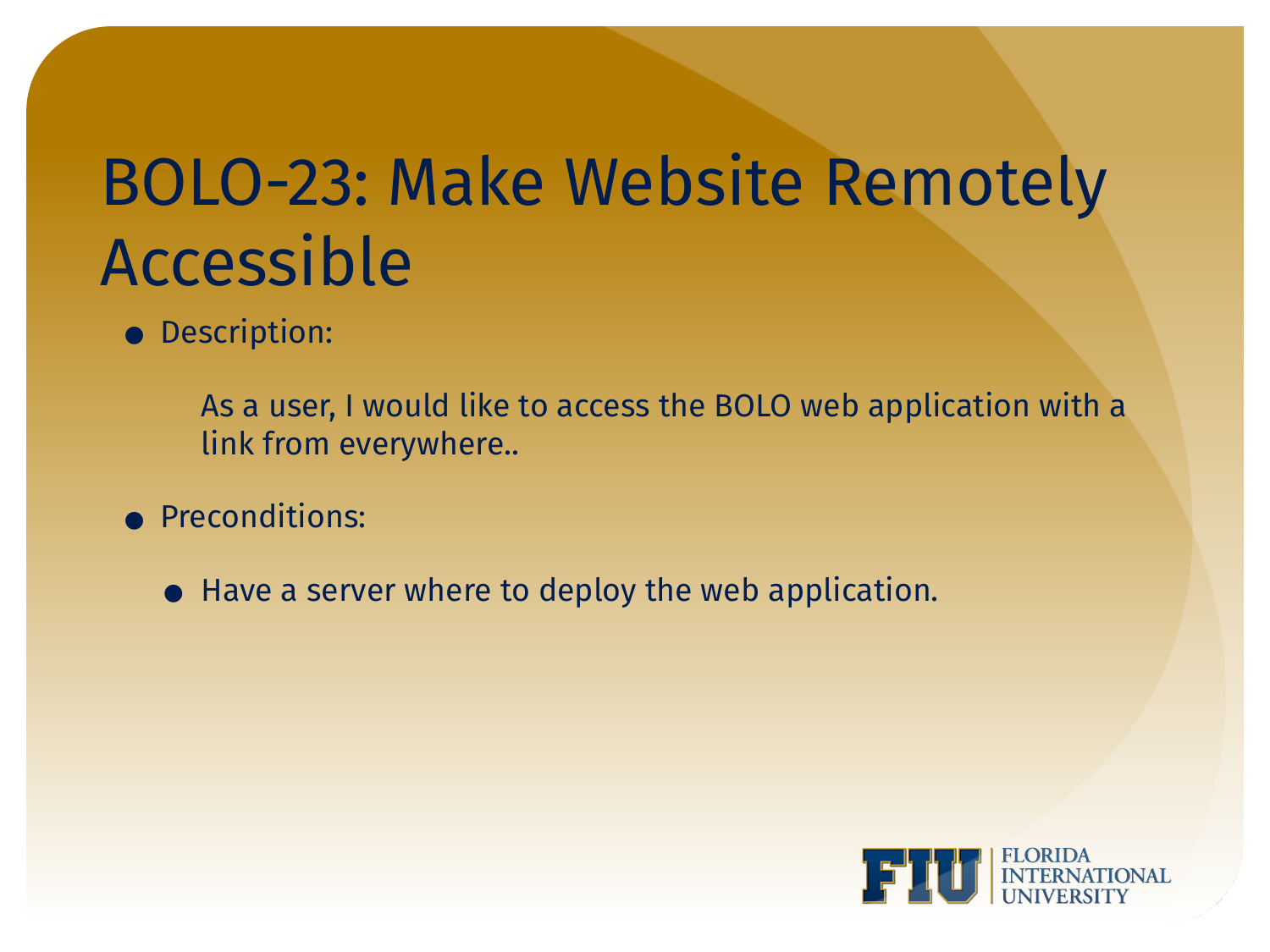

# BOLO-23: Make Website Remotely Accessible
Description:
As a user, I would like to access the BOLO web application with a link from everywhere..
Preconditions:
Have a server where to deploy the web application.